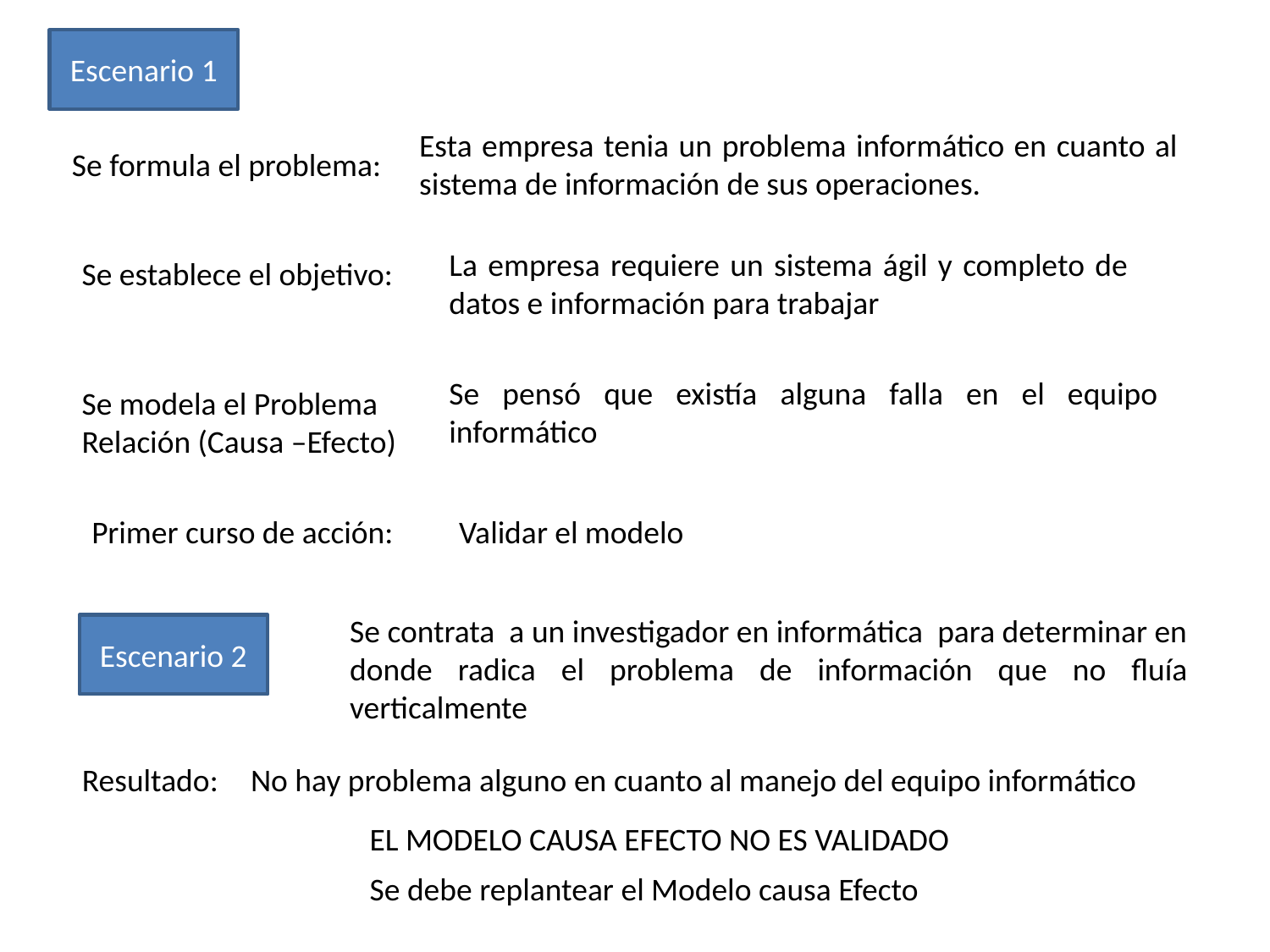

Escenario 1
Esta empresa tenia un problema informático en cuanto al sistema de información de sus operaciones.
Se formula el problema:
La empresa requiere un sistema ágil y completo de datos e información para trabajar
Se establece el objetivo:
Se pensó que existía alguna falla en el equipo informático
Se modela el Problema
Relación (Causa –Efecto)
Primer curso de acción:
Validar el modelo
Se contrata  a un investigador en informática  para determinar en donde radica el problema de información que no fluía verticalmente
Escenario 2
Resultado:
No hay problema alguno en cuanto al manejo del equipo informático
EL MODELO CAUSA EFECTO NO ES VALIDADO
Se debe replantear el Modelo causa Efecto